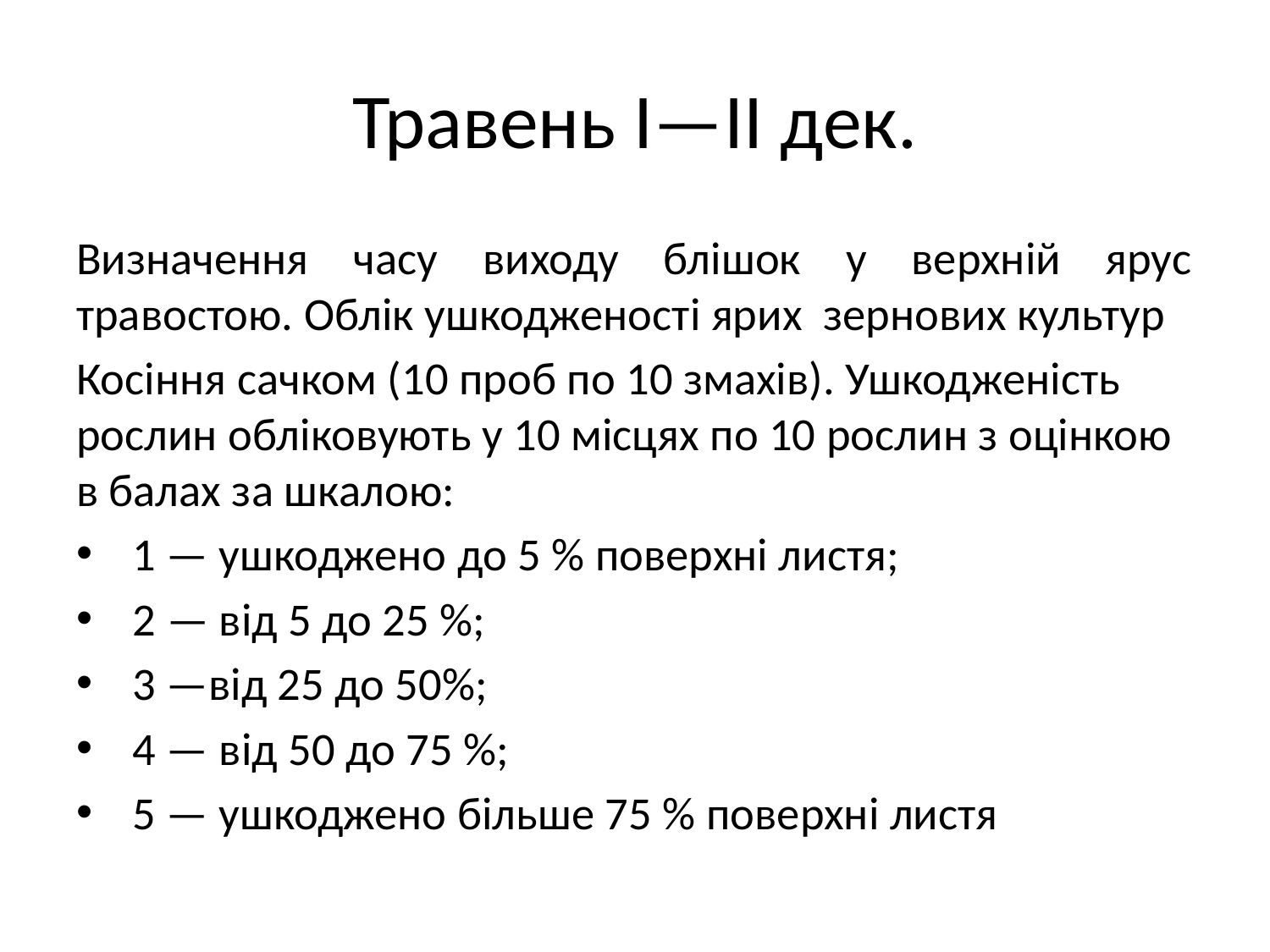

# Травень І—II дек.
Визначення часу виходу блішок у верхній ярус травостою. Облік ушкодженості ярих  зернових культур
Косіння сачком (10 проб по 10 змахів). Ушкодженість рослин обліковують у 10 місцях по 10 рослин з оцінкою в балах за шкалою:
 1 — ушкоджено до 5 % поверхні листя;
 2 — від 5 до 25 %;
 3 —від 25 до 50%;
 4 — від 50 до 75 %;
 5 — ушкоджено більше 75 % поверхні листя